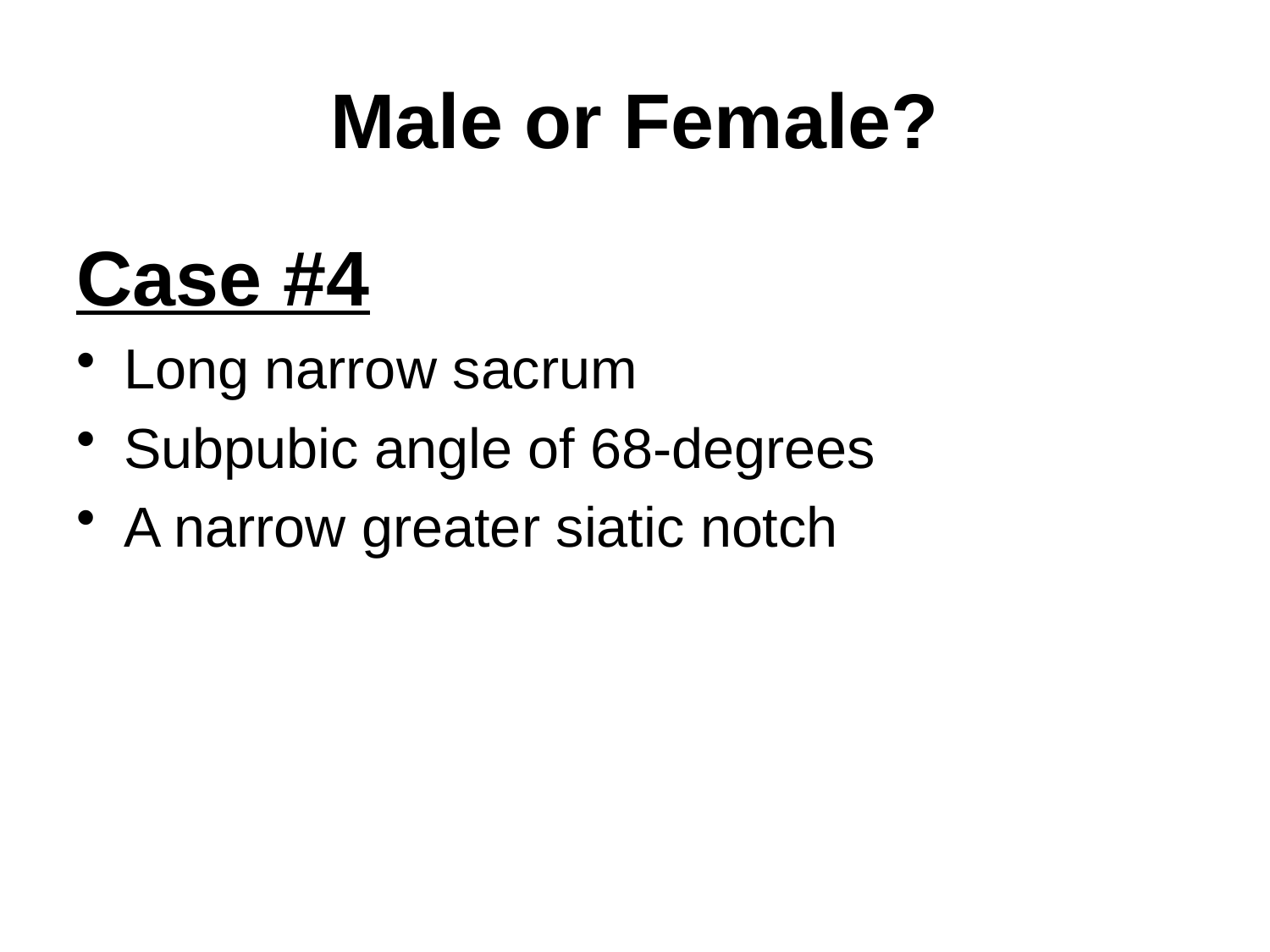

# Male or Female?
Case #4
Long narrow sacrum
Subpubic angle of 68-degrees
A narrow greater siatic notch